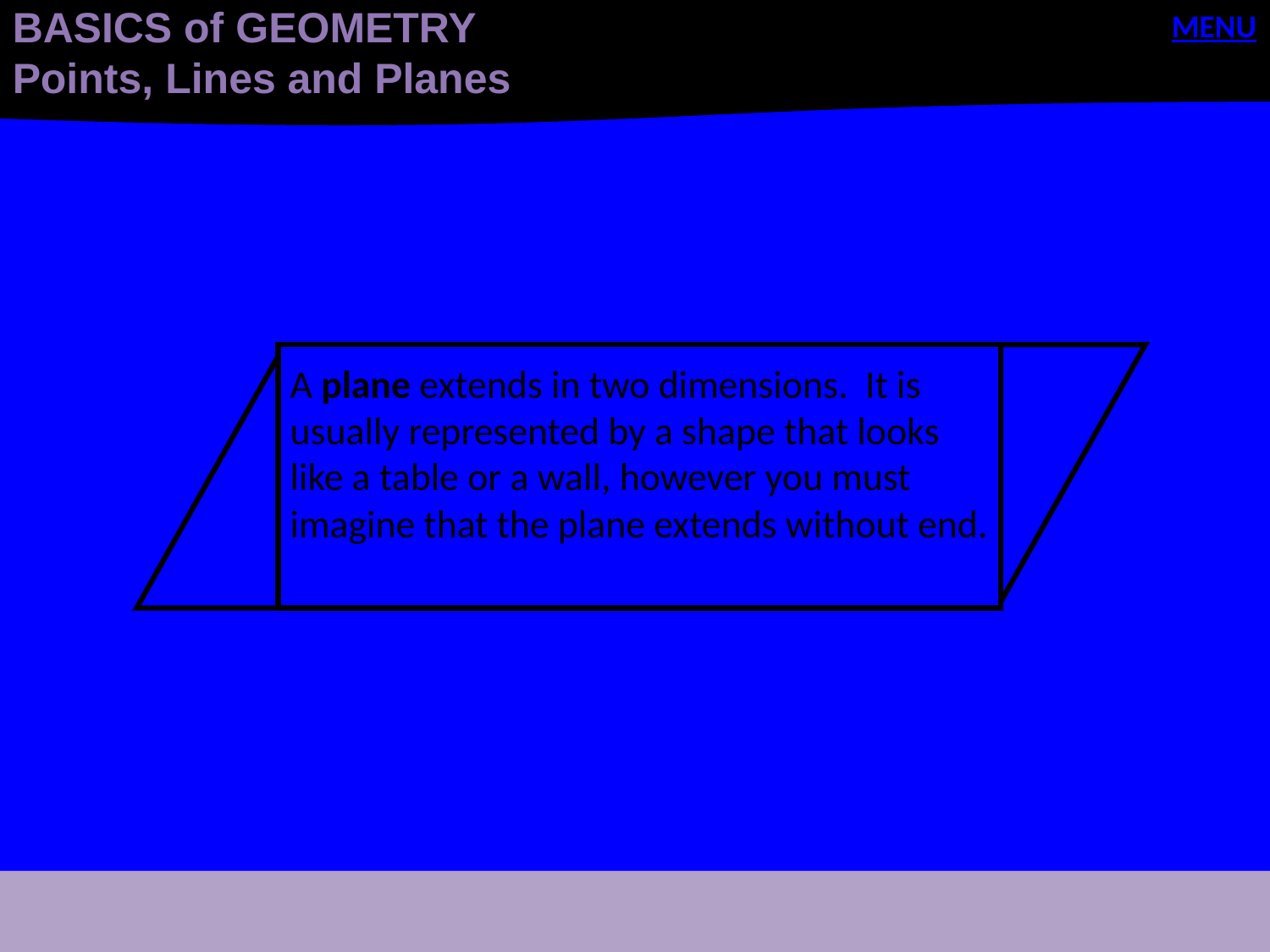

BASICS of GEOMETRY
Points, Lines and Planes
MENU

A plane extends in two dimensions.  It is
usually represented by a shape that looks
like a table or a wall, however you must
imagine that the plane extends without end.